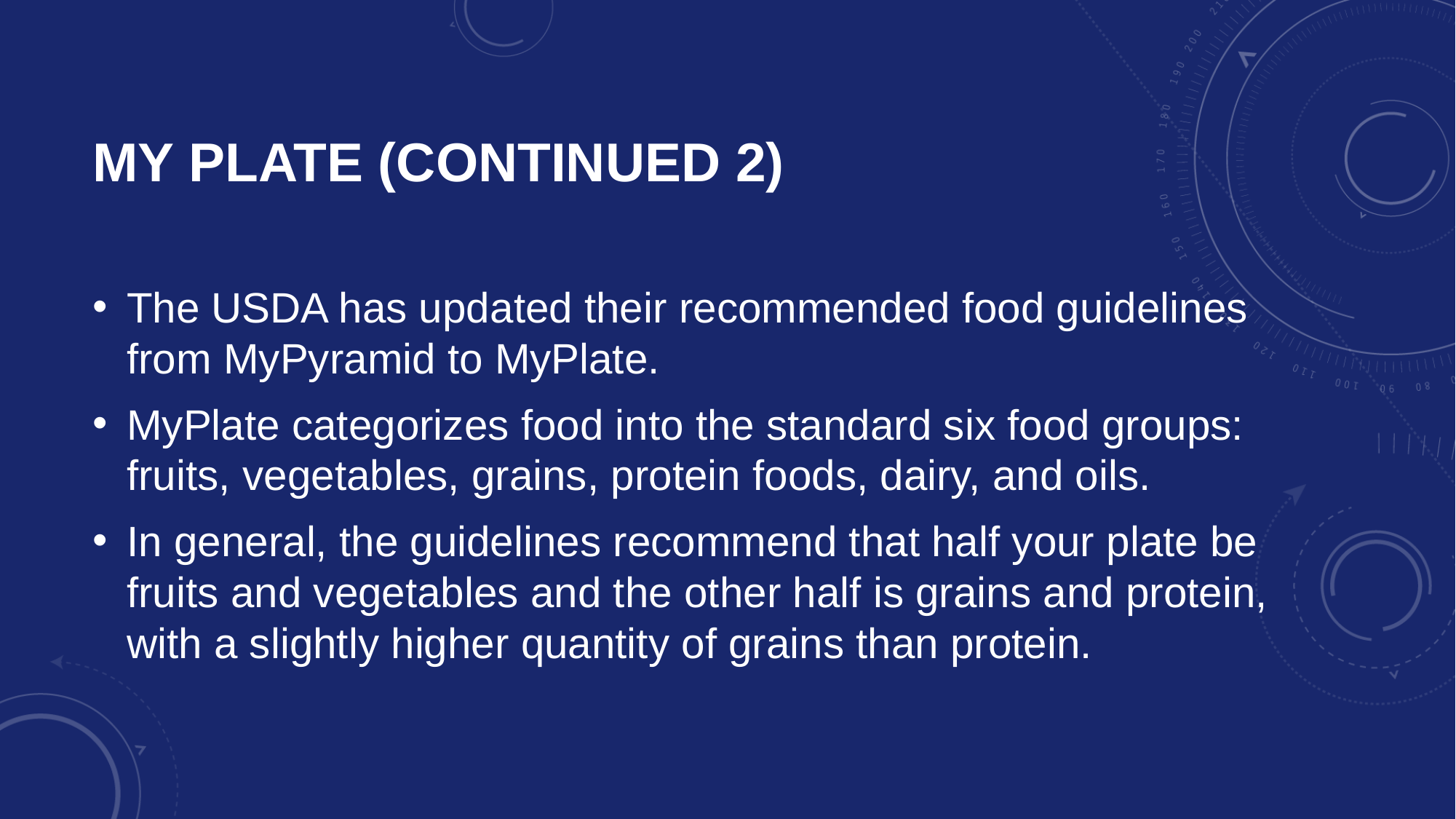

# My plate (continued 2)
The USDA has updated their recommended food guidelines from MyPyramid to MyPlate.
MyPlate categorizes food into the standard six food groups: fruits, vegetables, grains, protein foods, dairy, and oils.
In general, the guidelines recommend that half your plate be fruits and vegetables and the other half is grains and protein, with a slightly higher quantity of grains than protein.